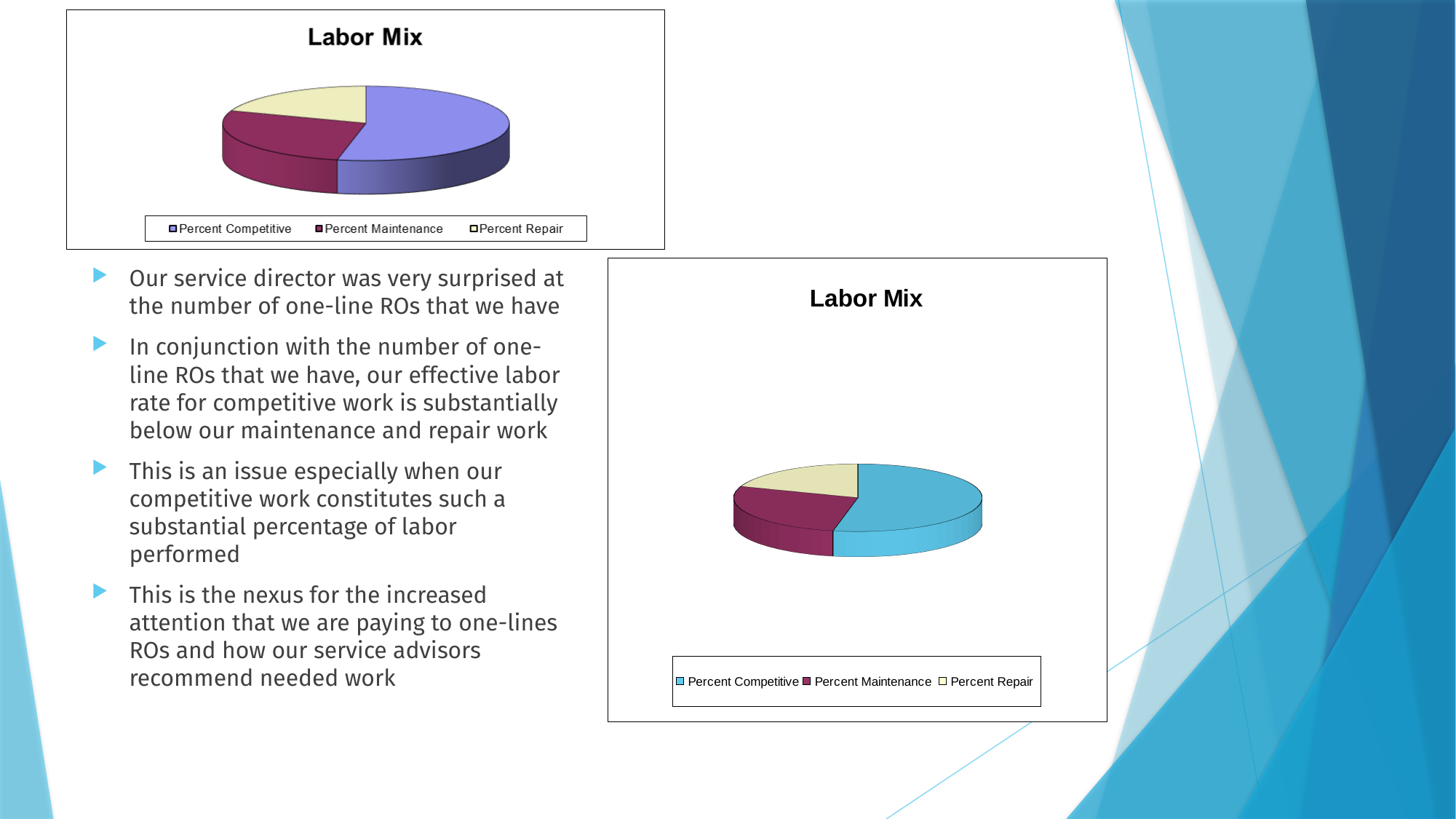

# Repair order analysis

[unsupported chart]

Our service director was very surprised at the number of one-line ROs that we have
In conjunction with the number of one-line ROs that we have, our effective labor rate for competitive work is substantially below our maintenance and repair work
This is an issue especially when our competitive work constitutes such a substantial percentage of labor performed
This is the nexus for the increased attention that we are paying to one-lines ROs and how our service advisors recommend needed work